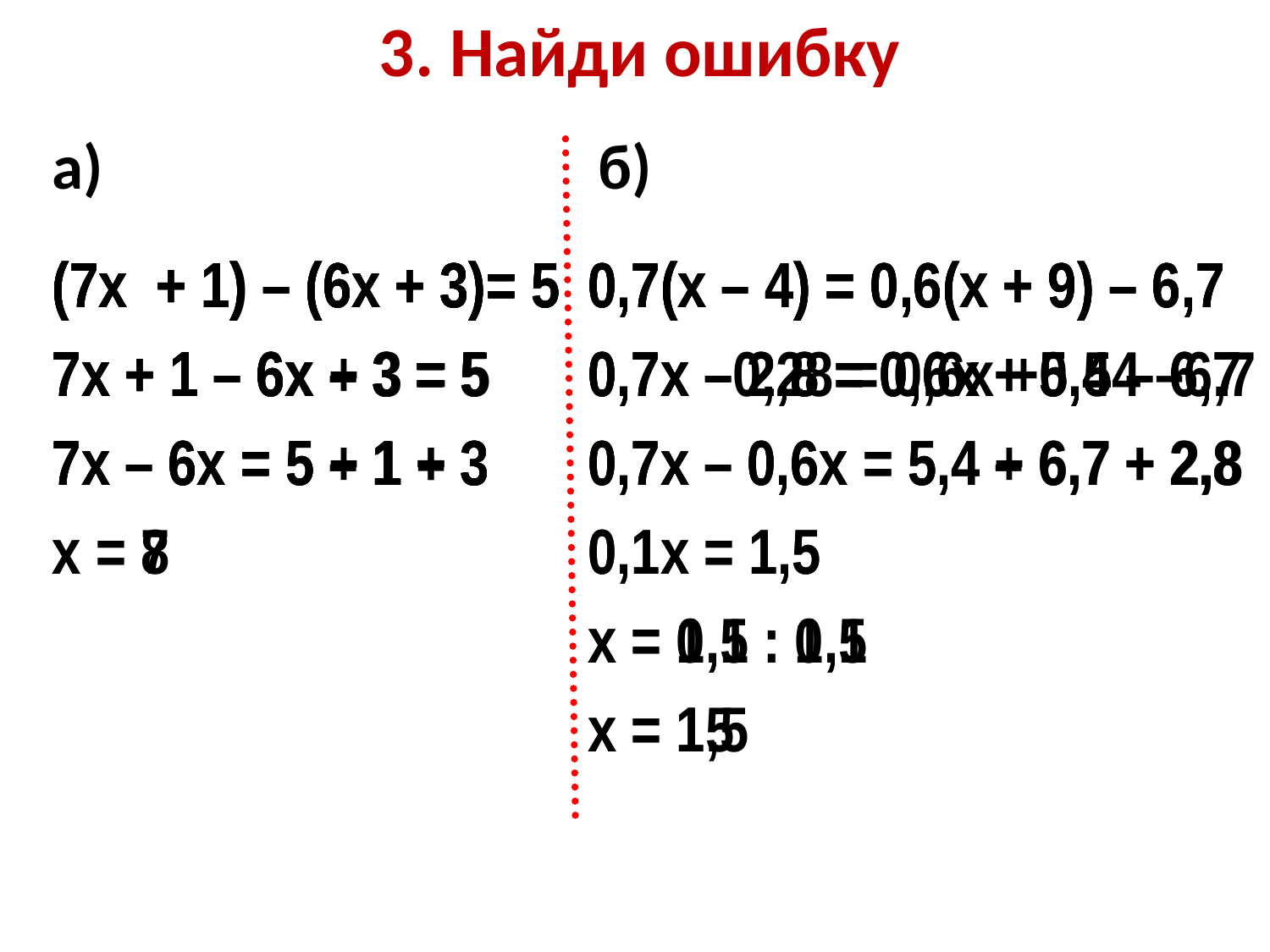

3. Найди ошибку
а)
б)
(7х  + 1) – (6х + 3)= 5
7х + 1 – 6х + 3 = 5
(7х  + 1) – (6х + 3)= 5
7х + 1 – 6х – 3 = 5
7х – 6х = 5 – 1 + 3
(7х  + 1) – (6х + 3)= 5
7х + 1 – 6х – 3 = 5
7х – 6х = 5 – 1 + 3
х = 8
(7х  + 1) – (6х + 3)= 5
7х + 1 – 6х – 3 = 5
7х – 6х = 5 – 1 + 3
х = 7
(7х  + 1) – (6х + 3)= 5
7х + 1 – 6х – 3 = 5
7х – 6х = 5 + 1 – 3
0,7(х – 4) = 0,6(х + 9) – 6,7
0,7х – 2,8 = 0,6х + 5,4 – 6,7
0,7х – 0,6х = 5,4 – 6,7 + 2,8
0,1х = 1,5
х = 0,1 : 1,5
х = 1,5

0,7(х – 4) = 0,6(х + 9) – 6,7
0,7х –0,28 = 0,6х +0,54 –6,7
0,7(х – 4) = 0,6(х + 9) – 6,7
0,7х – 2,8 = 0,6х + 5,4 – 6,7
0,7х – 0,6х = 5,4 + 6,7 + 2,8

0,7(х – 4) = 0,6(х + 9) – 6,7
0,7х – 2,8 = 0,6х + 5,4 – 6,7
0,7х – 0,6х = 5,4 – 6,7 + 2,8
0,1х = 1,5
х = 1,5 : 0,1
х = 15